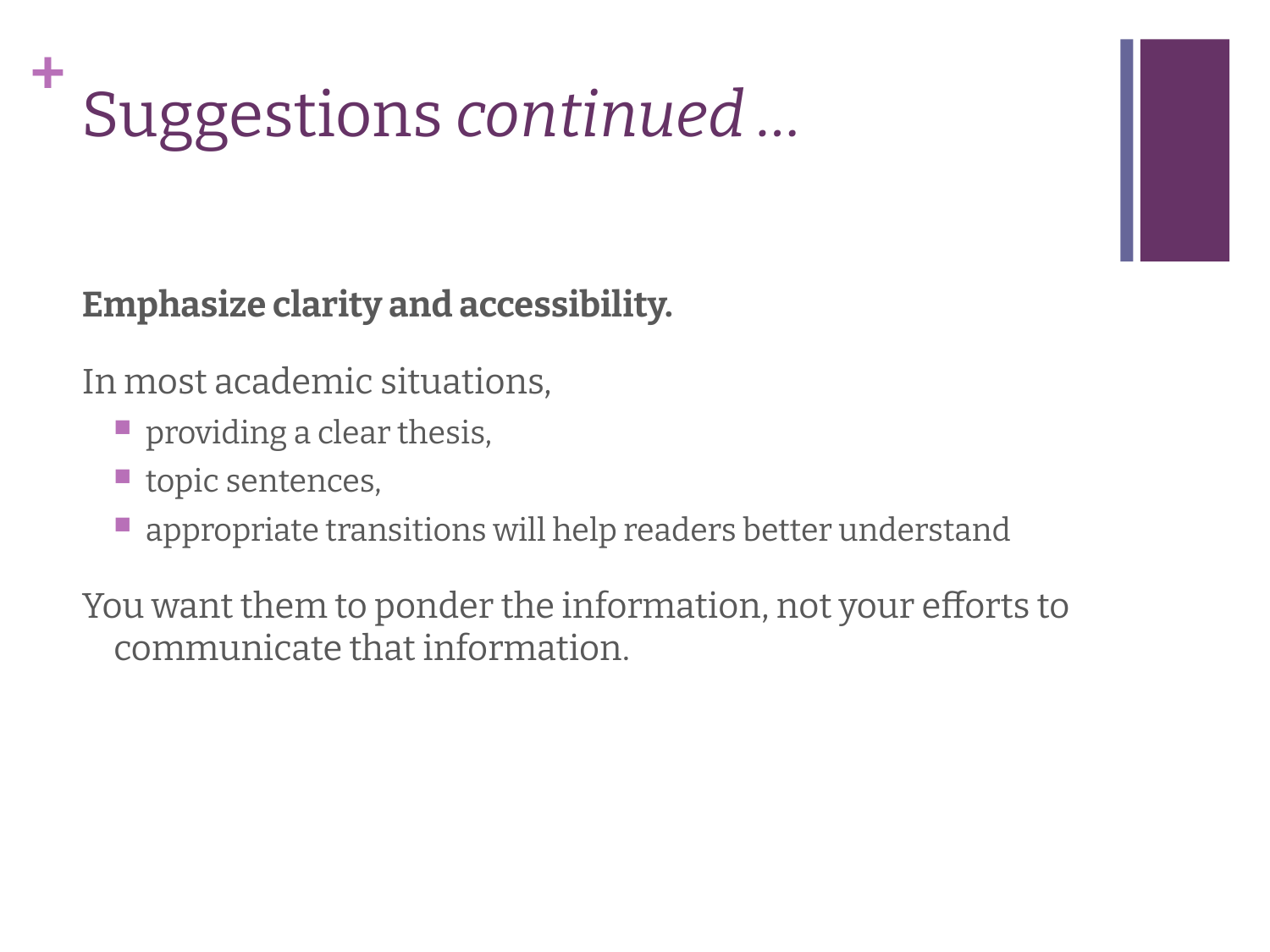

# Suggestions continued …
Emphasize clarity and accessibility.
In most academic situations,
providing a clear thesis,
topic sentences,
appropriate transitions will help readers better understand
You want them to ponder the information, not your efforts to communicate that information.